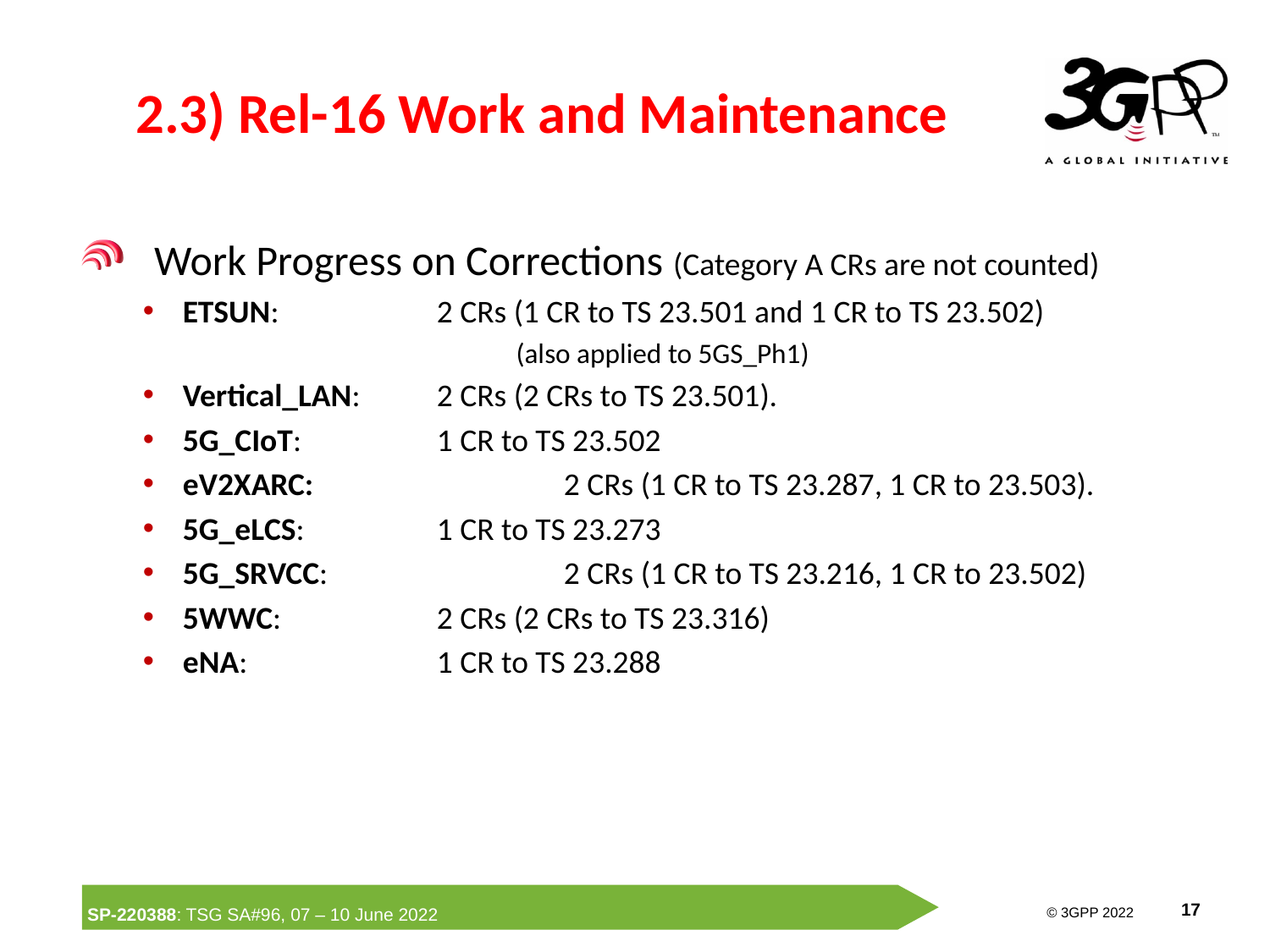

# 2.3) Rel-16 Work and Maintenance
 Work Progress on Corrections (Category A CRs are not counted)
ETSUN:		2 CRs (1 CR to TS 23.501 and 1 CR to TS 23.502)
(also applied to 5GS_Ph1)
Vertical_LAN:	2 CRs (2 CRs to TS 23.501).
5G_CIoT:		1 CR to TS 23.502
eV2XARC:		2 CRs (1 CR to TS 23.287, 1 CR to 23.503).
5G_eLCS:		1 CR to TS 23.273
5G_SRVCC:		2 CRs (1 CR to TS 23.216, 1 CR to 23.502)
5WWC:		2 CRs (2 CRs to TS 23.316)
eNA:		1 CR to TS 23.288